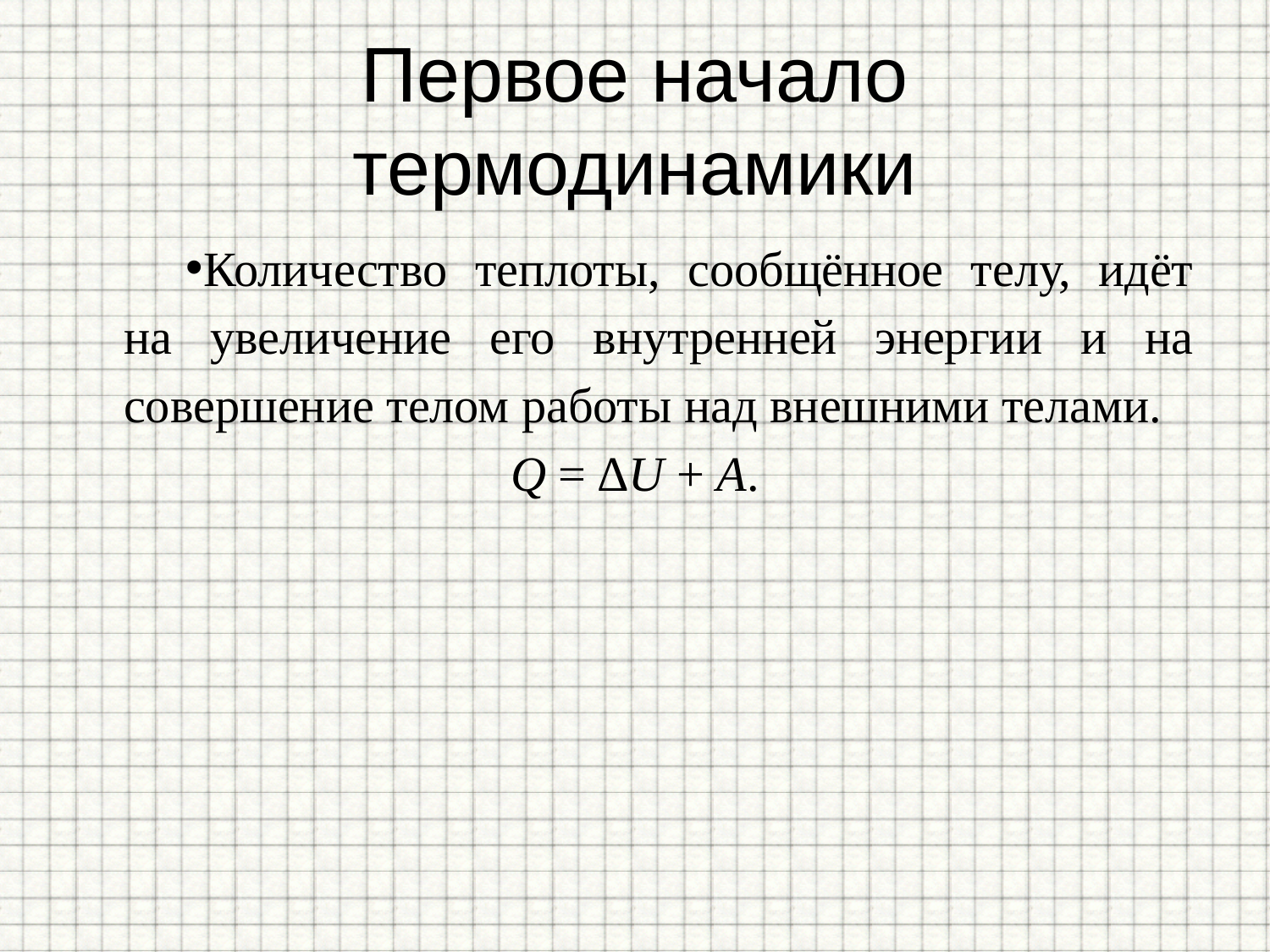

# Первое начало термодинамики
Количество теплоты, сообщённое телу, идёт на увеличение его внутренней энергии и на совершение телом работы над внешними телами.
Q = ∆U + A.